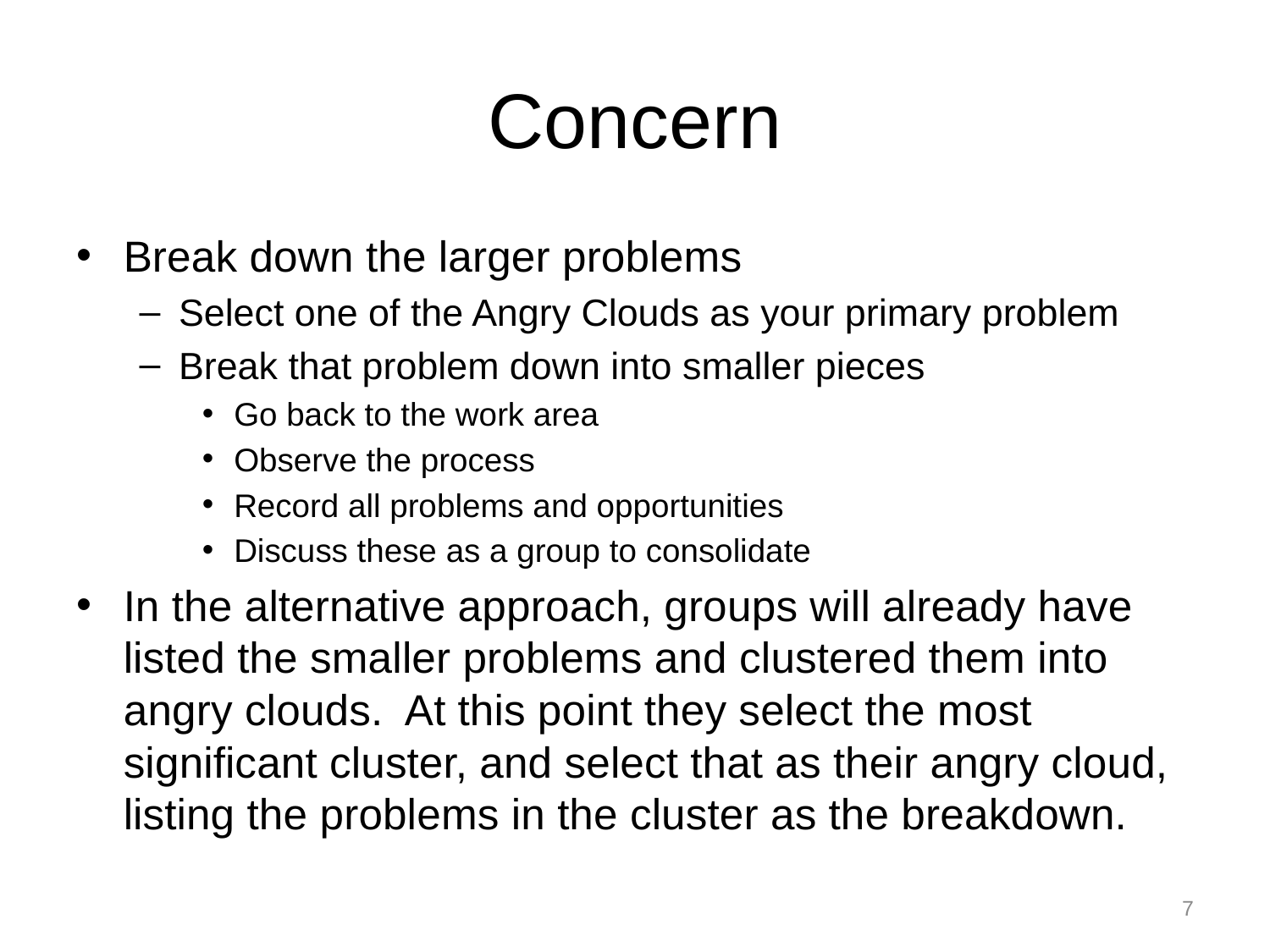

# Concern
Break down the larger problems
Select one of the Angry Clouds as your primary problem
Break that problem down into smaller pieces
Go back to the work area
Observe the process
Record all problems and opportunities
Discuss these as a group to consolidate
In the alternative approach, groups will already have listed the smaller problems and clustered them into angry clouds.  At this point they select the most significant cluster, and select that as their angry cloud, listing the problems in the cluster as the breakdown.
7